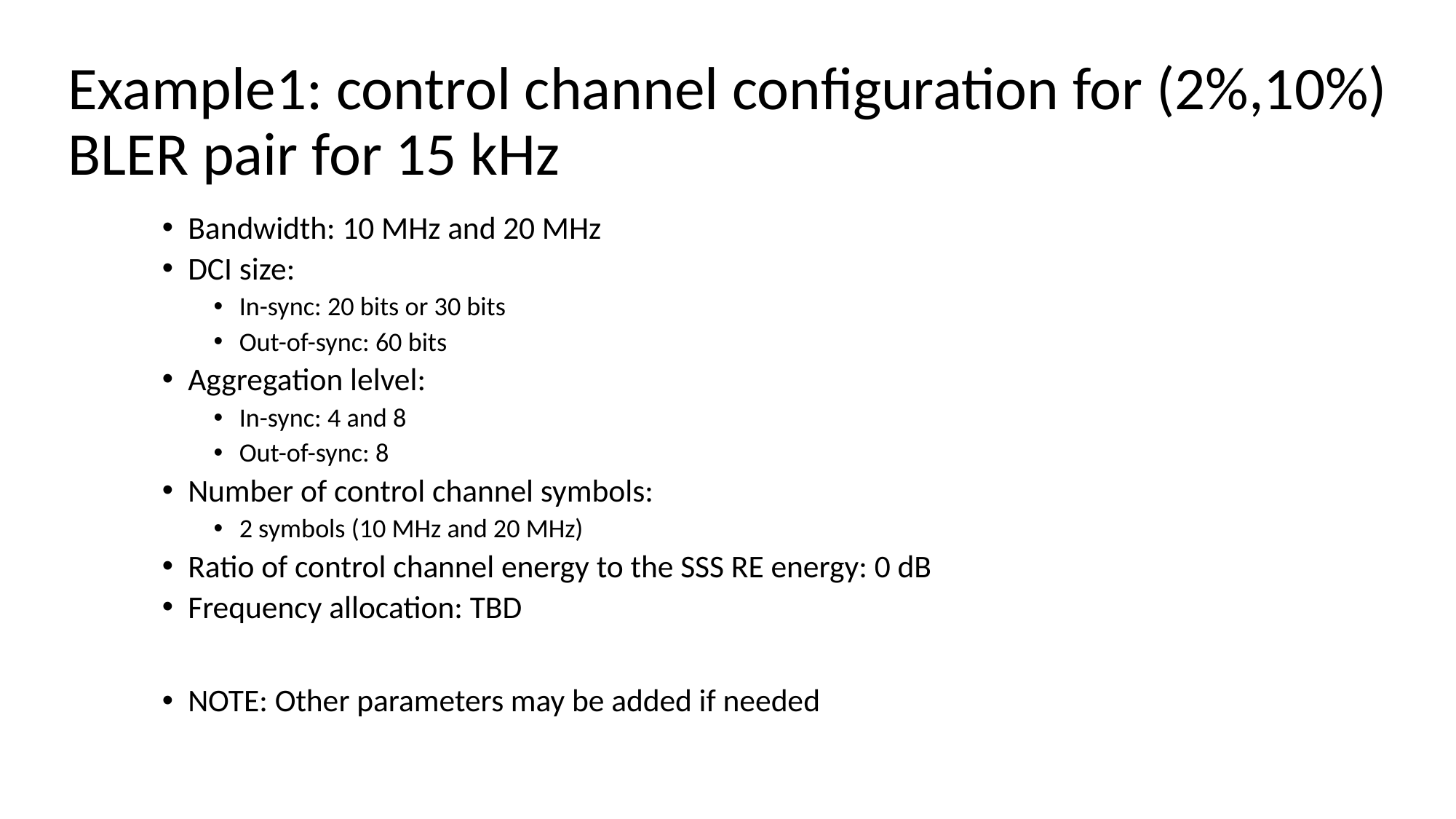

# Example1: control channel configuration for (2%,10%) BLER pair for 15 kHz
Bandwidth: 10 MHz and 20 MHz
DCI size:
In-sync: 20 bits or 30 bits
Out-of-sync: 60 bits
Aggregation lelvel:
In-sync: 4 and 8
Out-of-sync: 8
Number of control channel symbols:
2 symbols (10 MHz and 20 MHz)
Ratio of control channel energy to the SSS RE energy: 0 dB
Frequency allocation: TBD

NOTE: Other parameters may be added if needed